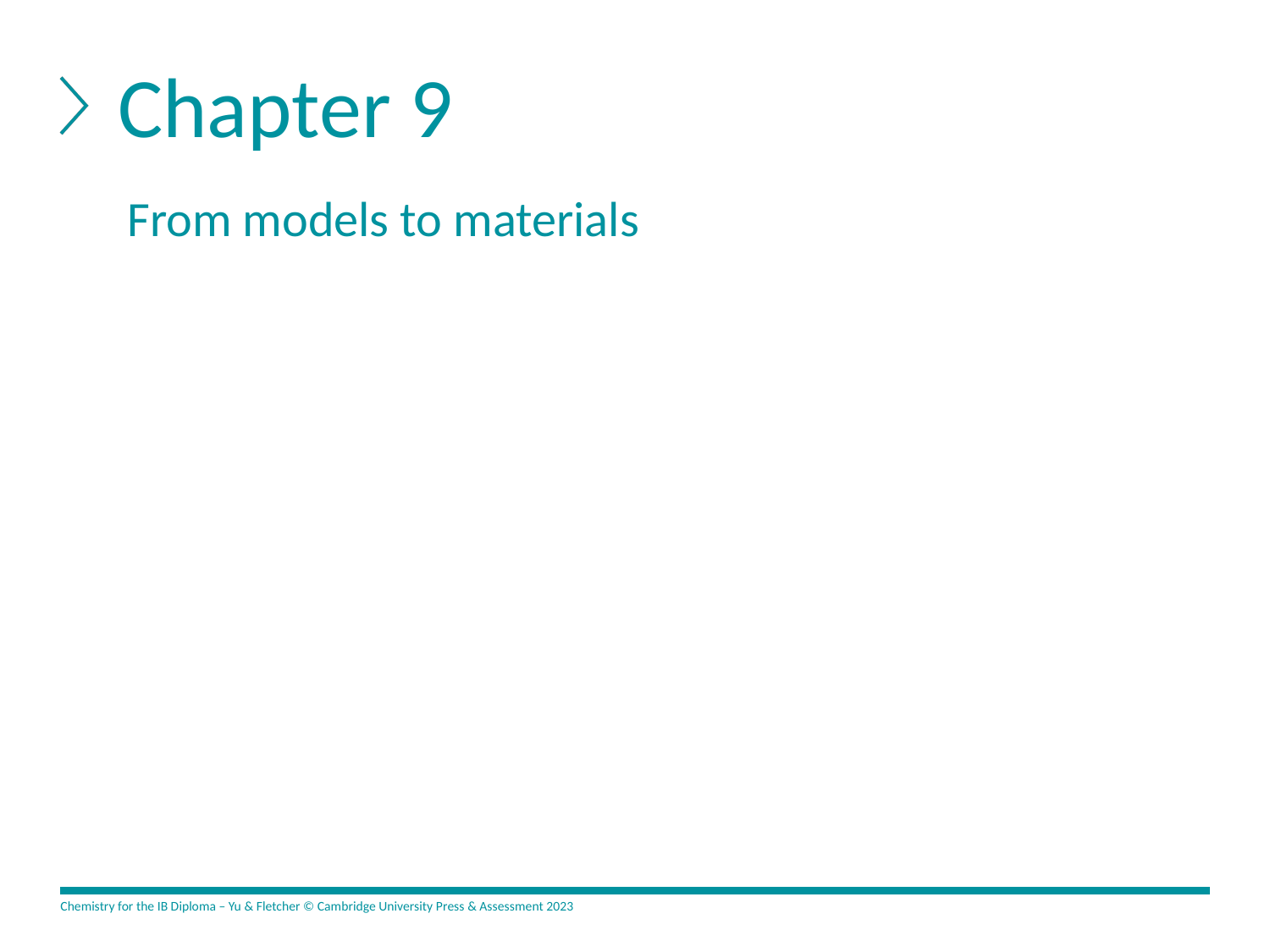

# Chapter 9
From models to materials